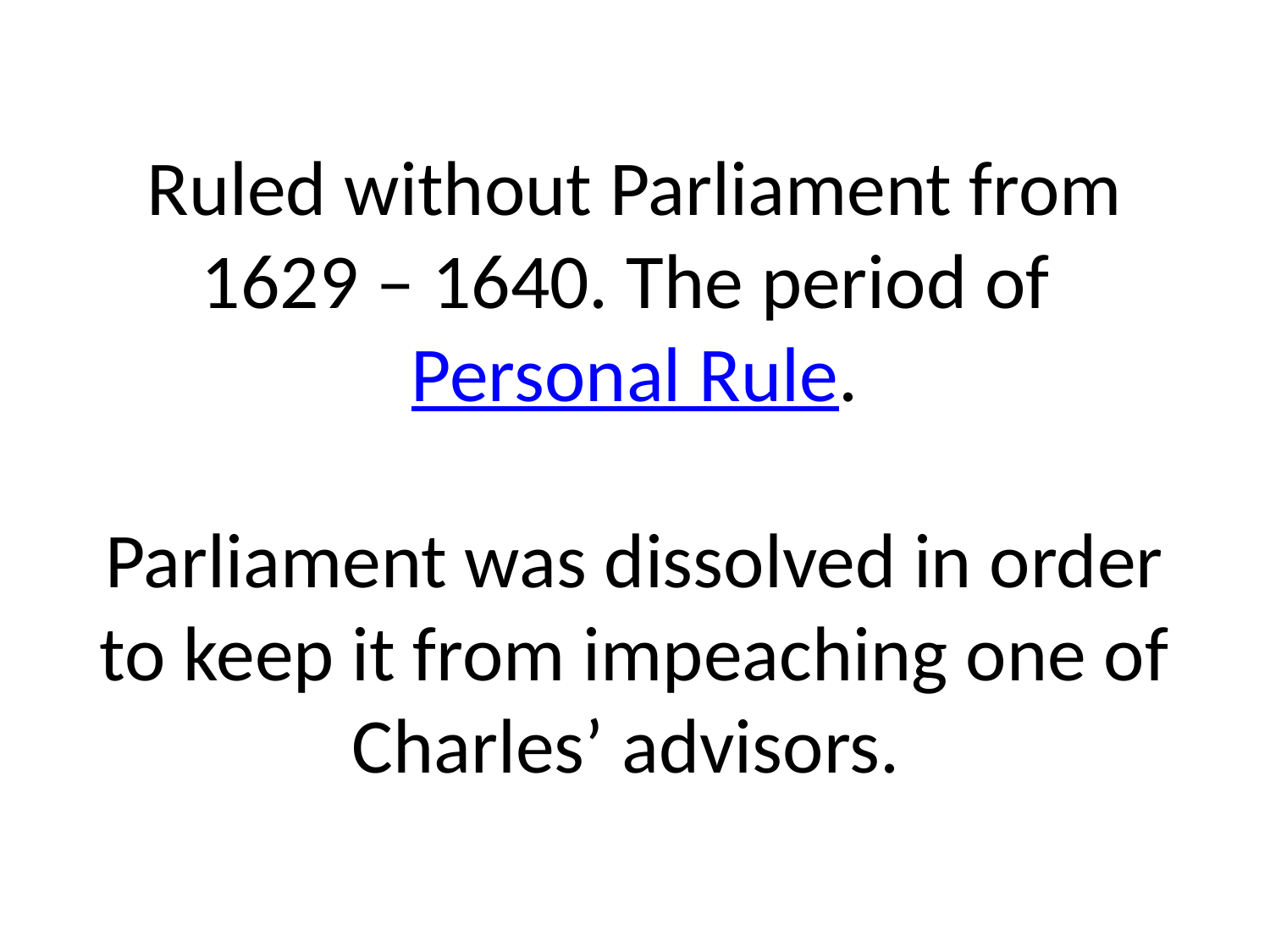

# Ruled without Parliament from 1629 – 1640. The period of Personal Rule. Parliament was dissolved in order to keep it from impeaching one of Charles’ advisors.